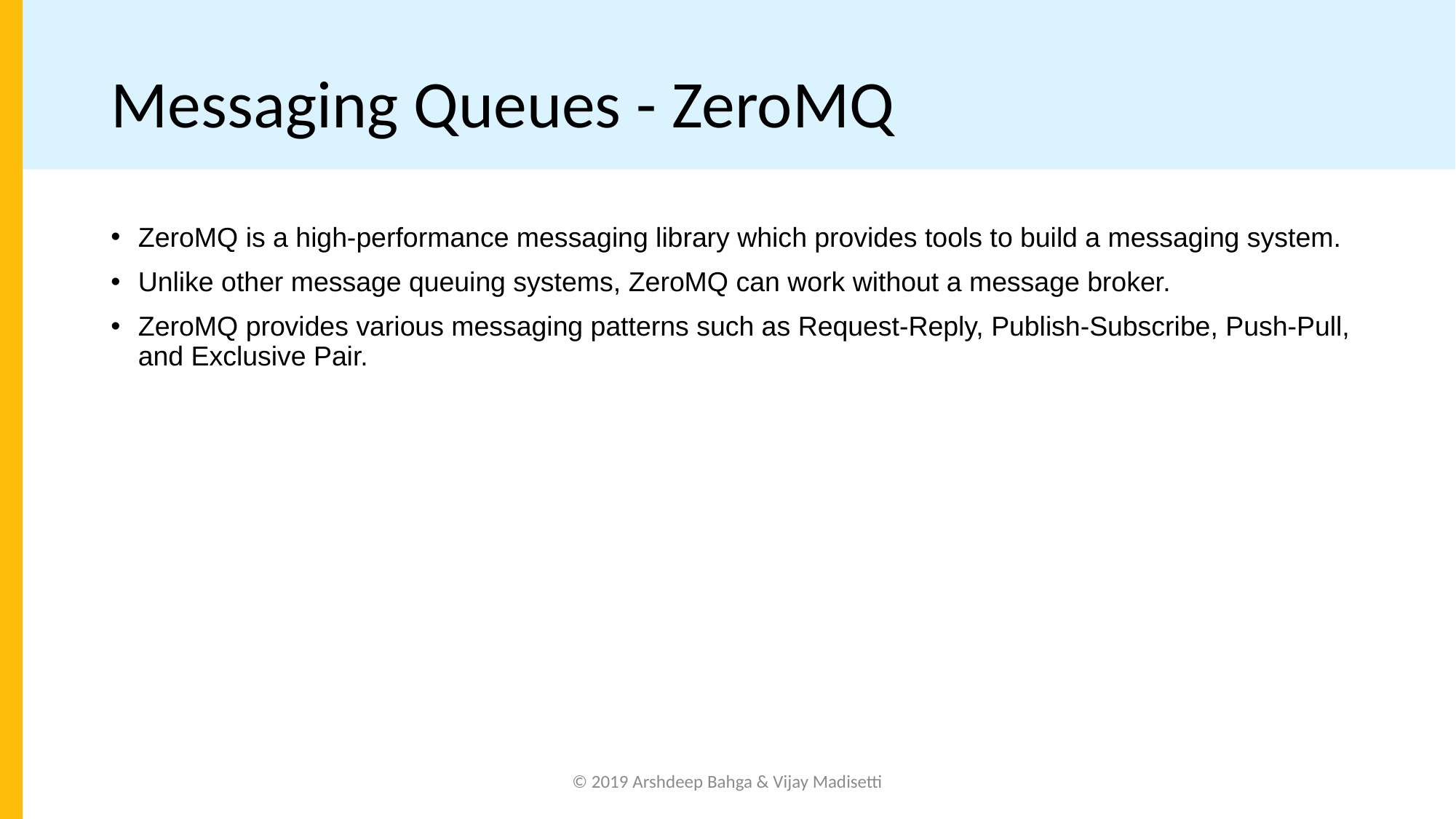

# Messaging Queues - ZeroMQ
ZeroMQ is a high-performance messaging library which provides tools to build a messaging system.
Unlike other message queuing systems, ZeroMQ can work without a message broker.
ZeroMQ provides various messaging patterns such as Request-Reply, Publish-Subscribe, Push-Pull, and Exclusive Pair.
© 2019 Arshdeep Bahga & Vijay Madisetti